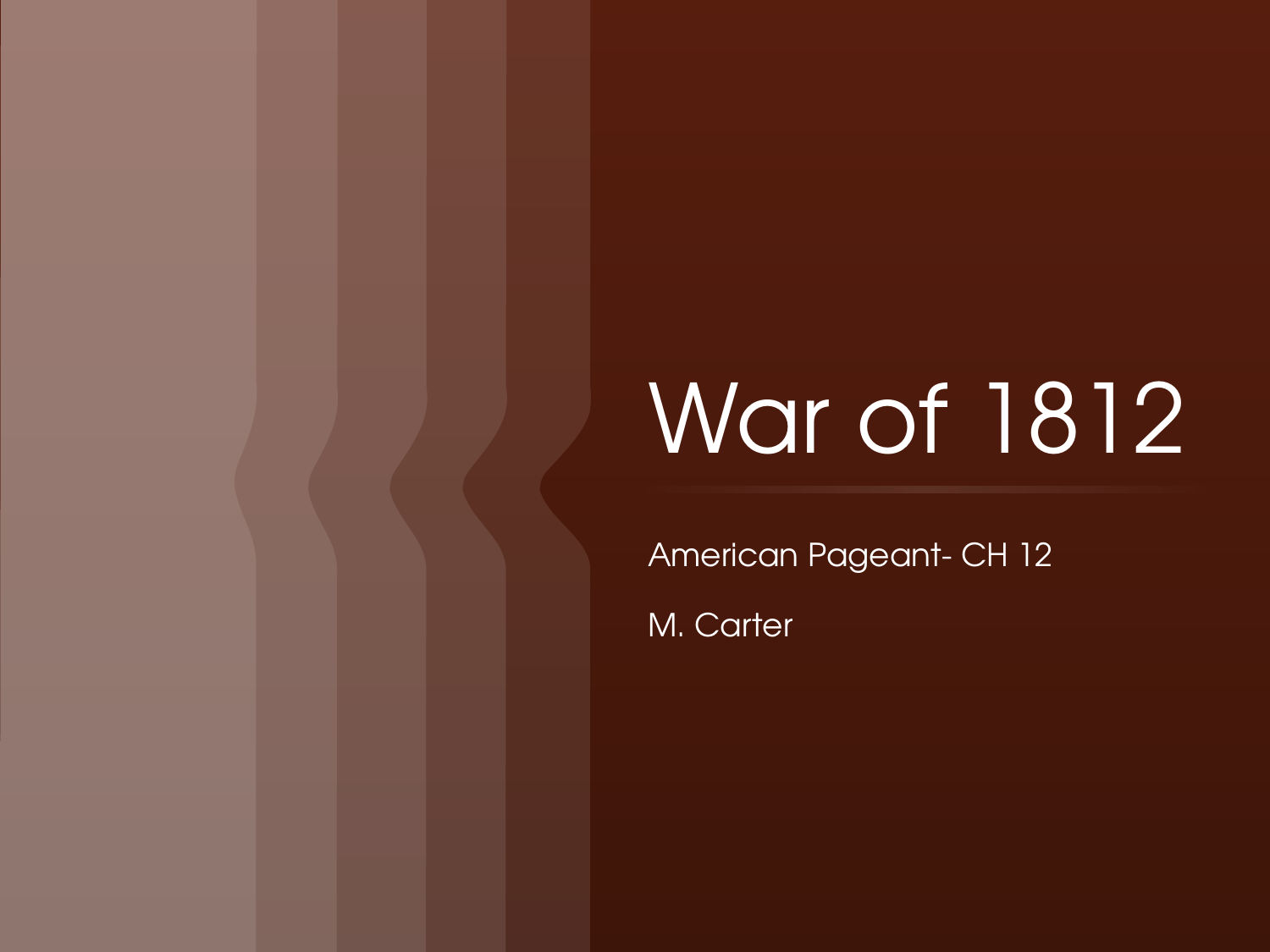

# War of 1812
American Pageant- CH 12
M. Carter